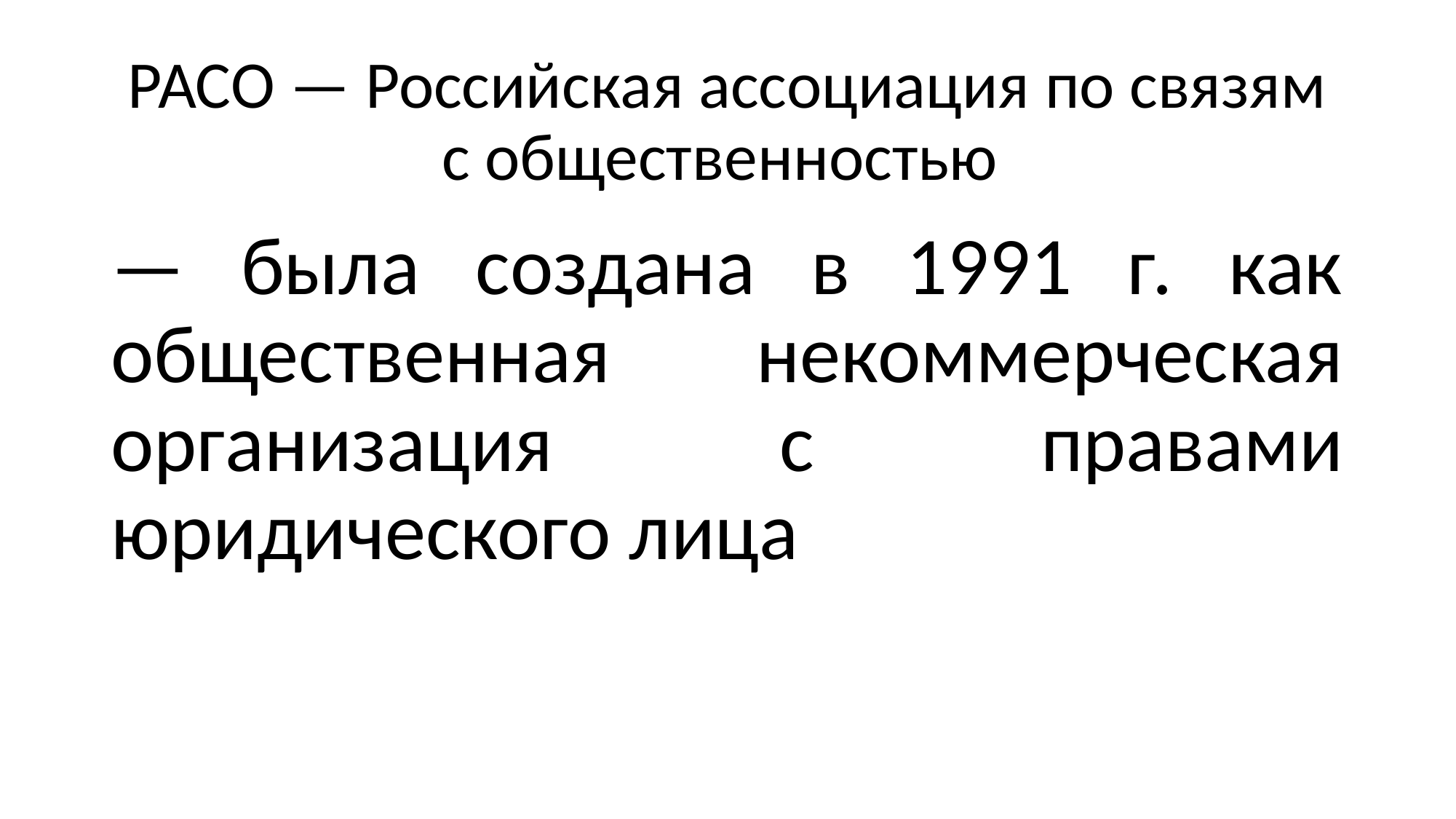

# РАСО — Российская ассоциация по связям с общественностью
— была создана в 1991 г. как общественная некоммерческая организация с правами юридического лица